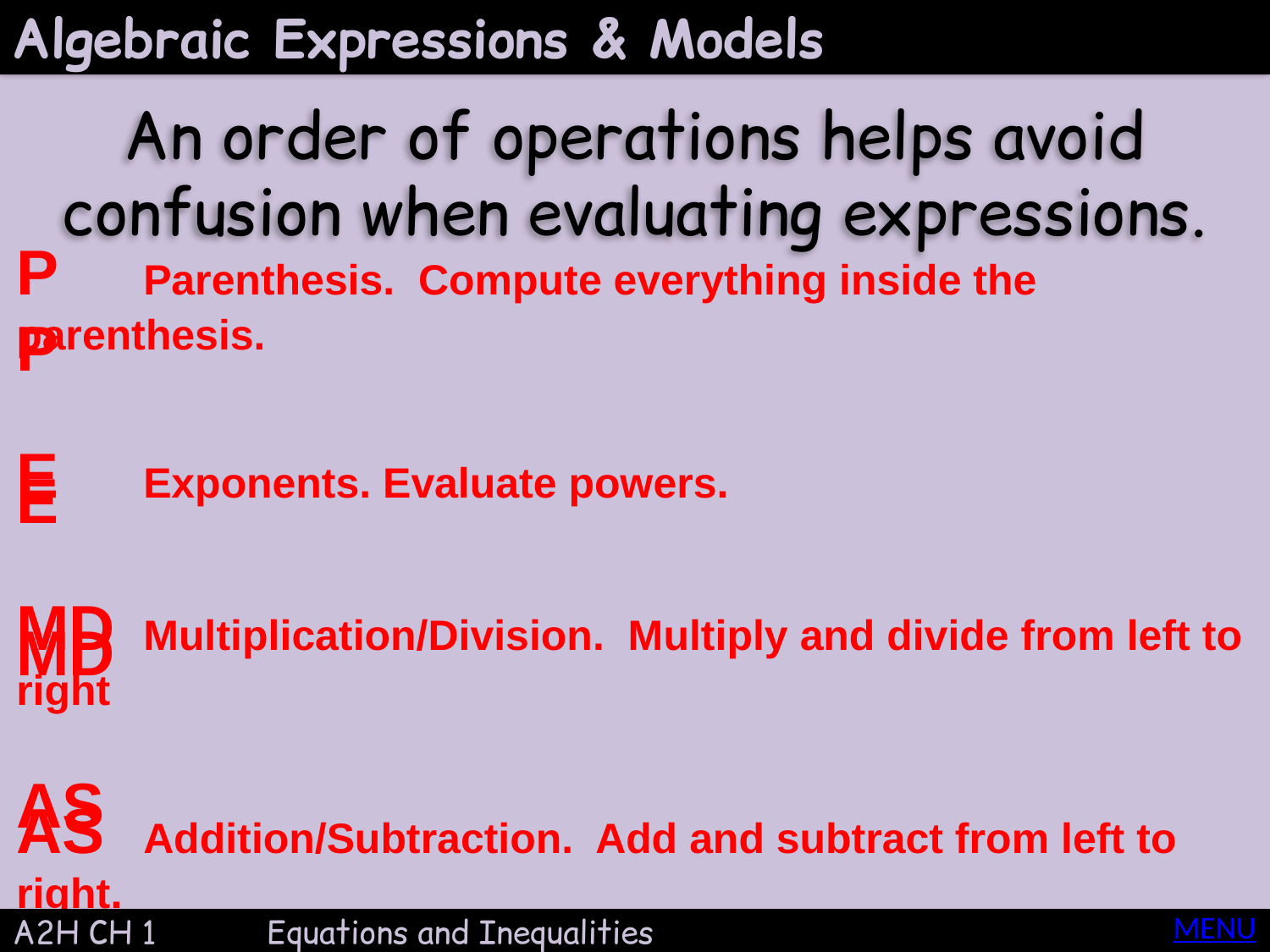

Algebraic Expressions & Models
An order of operations helps avoid confusion when evaluating expressions.

P

E

MD

AS

P	Parenthesis.  Compute everything inside the parenthesis.

E	Exponents. Evaluate powers.

MD	Multiplication/Division.  Multiply and divide from left to right

AS	Addition/Subtraction.  Add and subtract from left to right.

MENU
A2H CH 1 	Equations and Inequalities